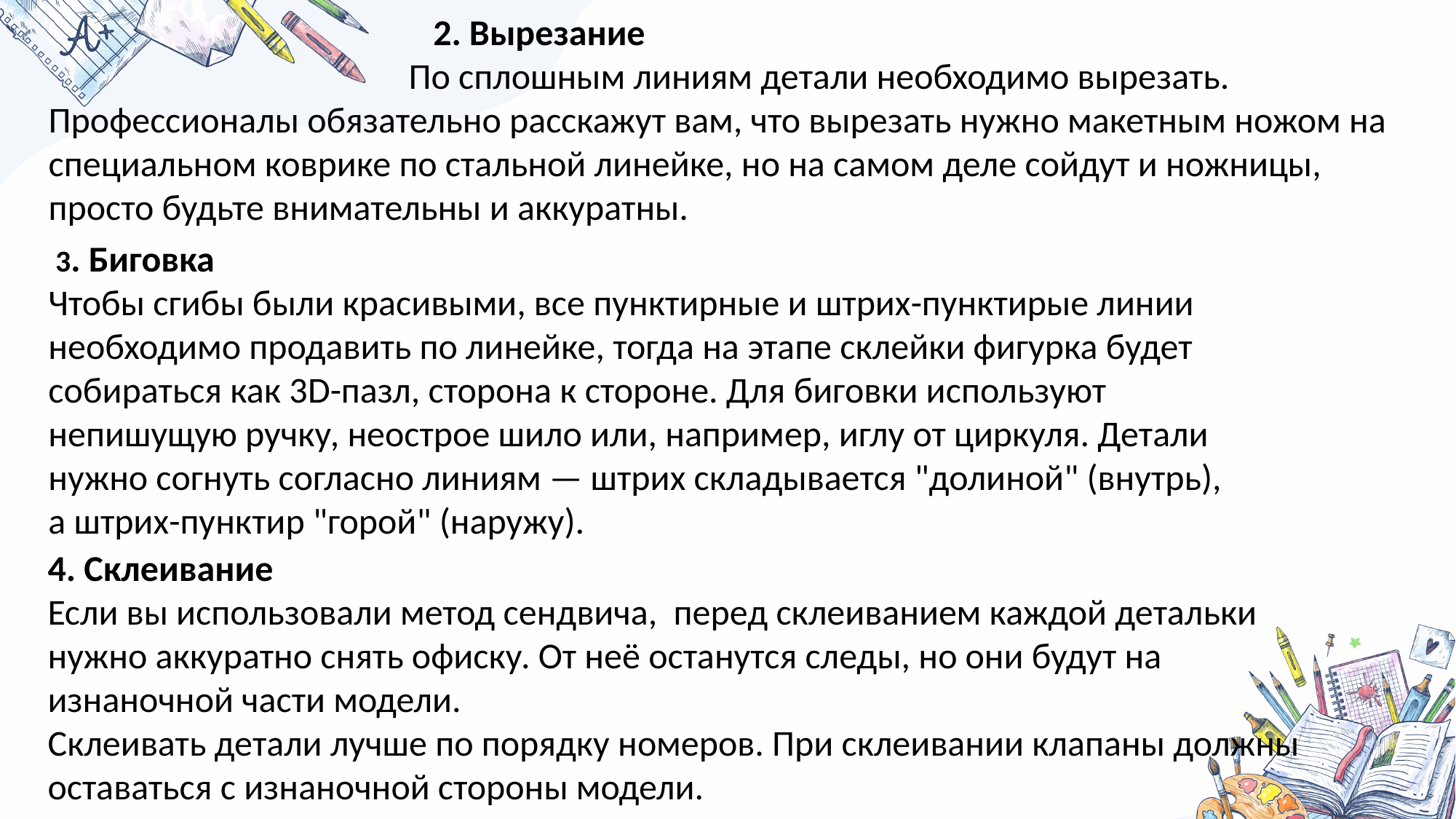

2. Вырезание
                                            По сплошным линиям детали необходимо вырезать. Профессионалы обязательно расскажут вам, что вырезать нужно макетным ножом на специальном коврике по стальной линейке, но на самом деле сойдут и ножницы, просто будьте внимательны и аккуратны.
 3. Биговка
Чтобы сгибы были красивыми, все пунктирные и штрих-пунктирые линии необходимо продавить по линейке, тогда на этапе склейки фигурка будет собираться как 3D-пазл, сторона к стороне. Для биговки используют непишущую ручку, неострое шило или, например, иглу от циркуля. Детали нужно согнуть согласно линиям — штрих складывается "долиной" (внутрь), а штрих-пунктир "горой" (наружу).
4. Склеивание
Если вы использовали метод сендвича,  перед склеиванием каждой детальки
нужно аккуратно снять офиску. От неё останутся следы, но они будут на
изнаночной части модели.
Склеивать детали лучше по порядку номеров. При склеивании клапаны должны оставаться с изнаночной стороны модели.